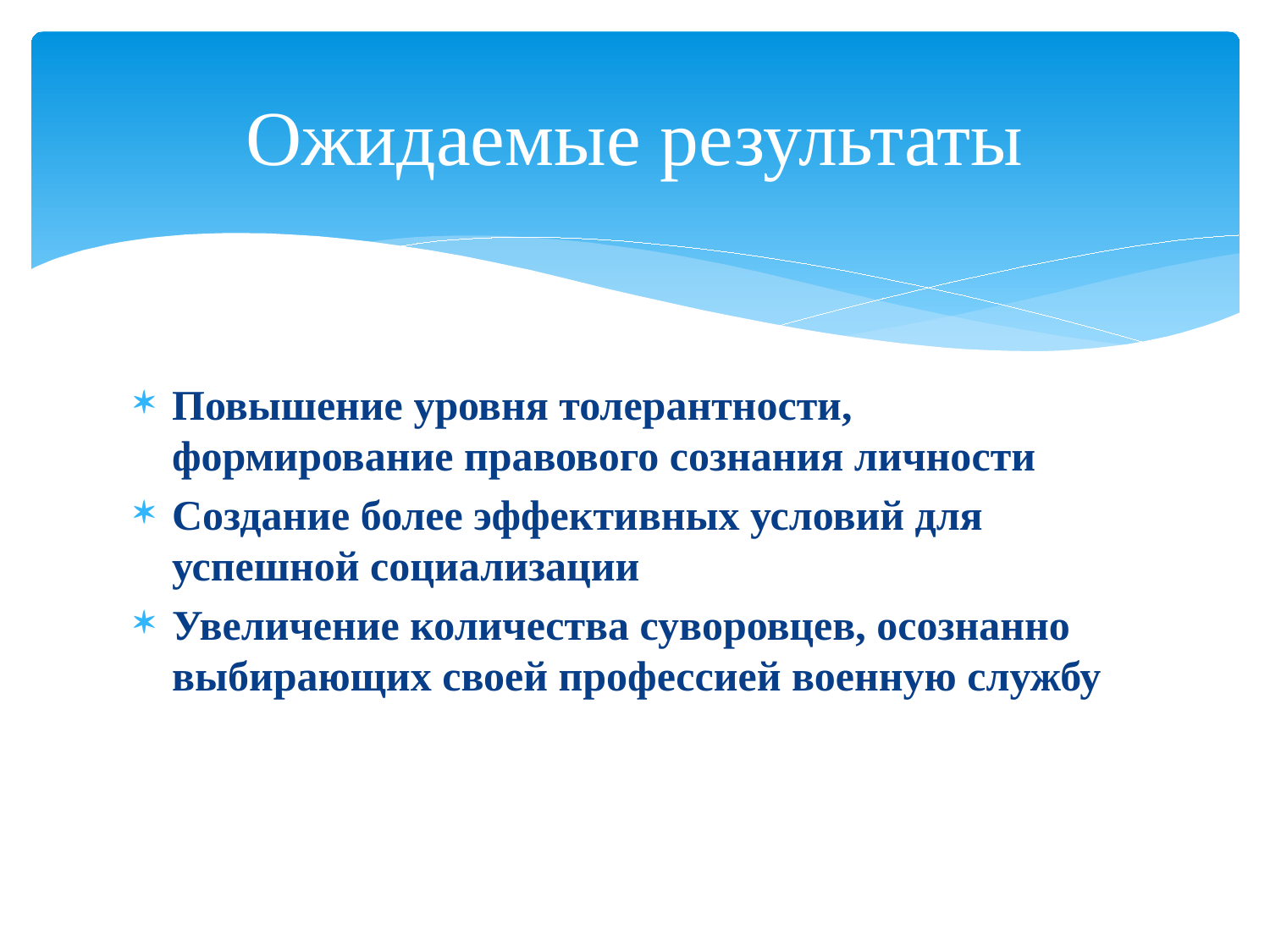

# Ожидаемые результаты
Повышение уровня толерантности, формирование правового сознания личности
Создание более эффективных условий для успешной социализации
Увеличение количества суворовцев, осознанно выбирающих своей профессией военную службу